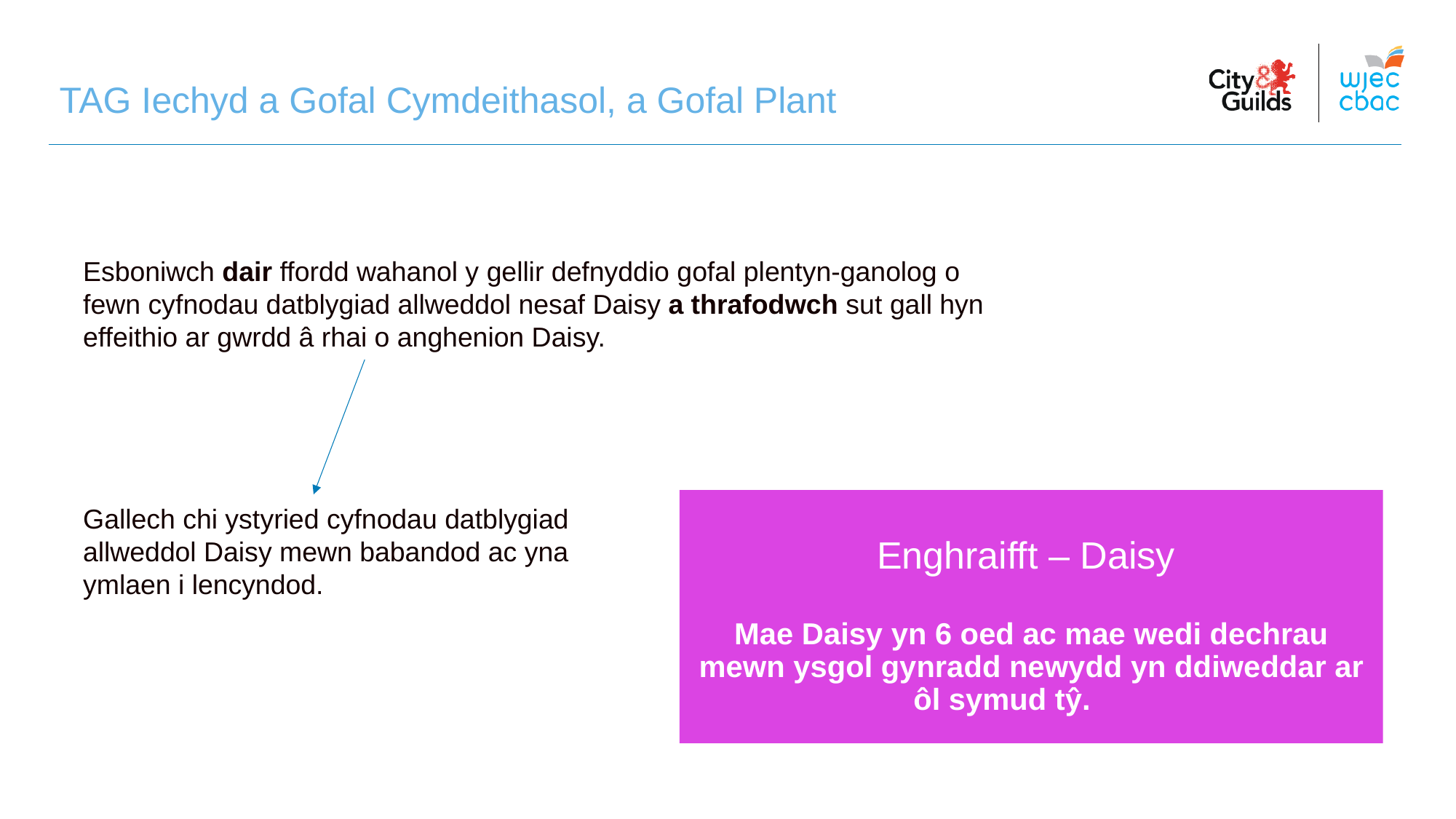

TAG Iechyd a Gofal Cymdeithasol, a Gofal Plant
Esboniwch dair ffordd wahanol y gellir defnyddio gofal plentyn-ganolog o fewn cyfnodau datblygiad allweddol nesaf Daisy a thrafodwch sut gall hyn effeithio ar gwrdd â rhai o anghenion Daisy.
# Enghraifft – Daisy Mae Daisy yn 6 oed ac mae wedi dechrau mewn ysgol gynradd newydd yn ddiweddar ar ôl symud tŷ.
Gallech chi ystyried cyfnodau datblygiad allweddol Daisy mewn babandod ac yna ymlaen i lencyndod.